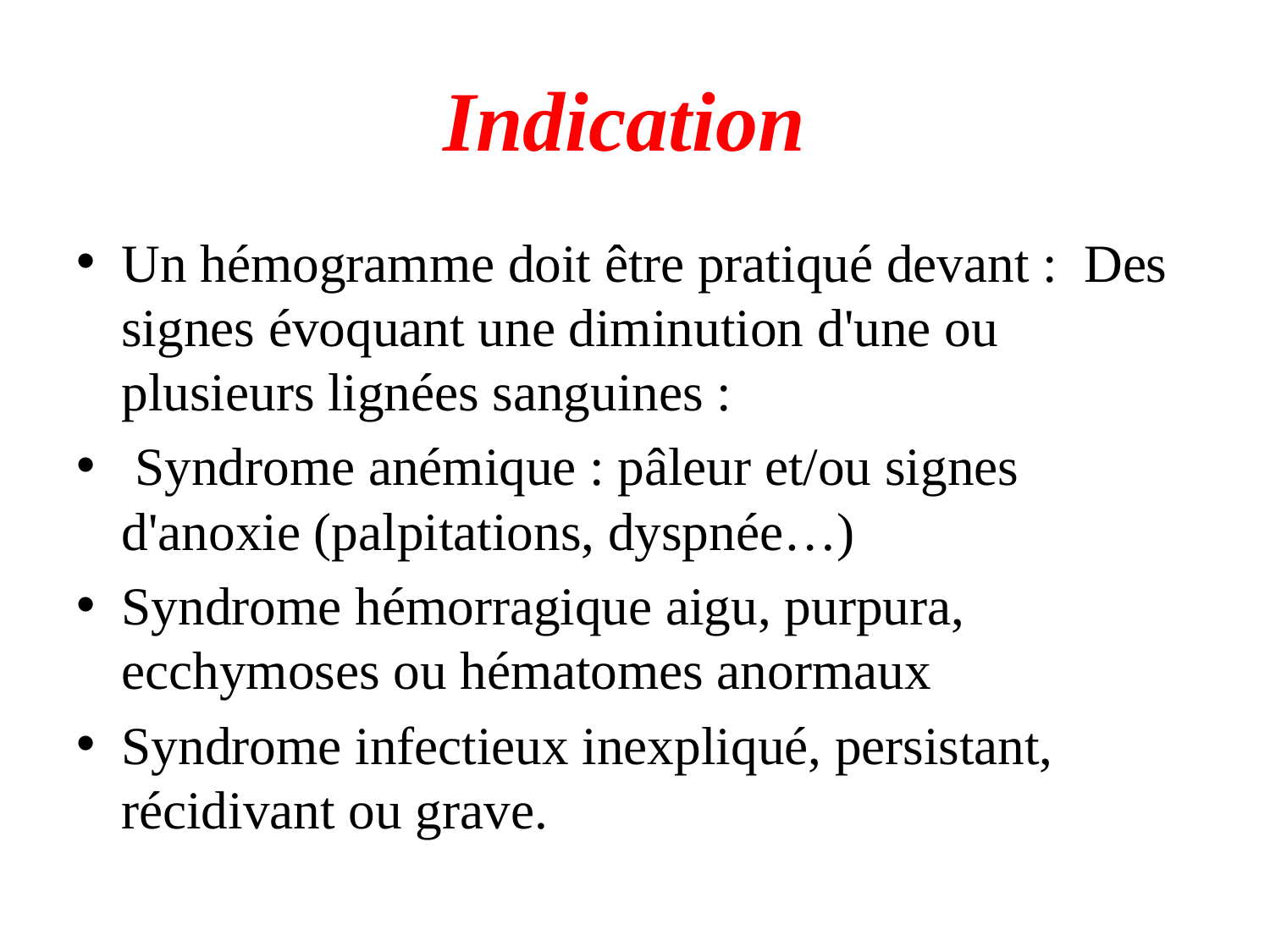

# Indication
Un hémogramme doit être pratiqué devant :  Des signes évoquant une diminution d'une ou plusieurs lignées sanguines :
 Syndrome anémique : pâleur et/ou signes d'anoxie (palpitations, dyspnée…)
Syndrome hémorragique aigu, purpura, ecchymoses ou hématomes anormaux
Syndrome infectieux inexpliqué, persistant, récidivant ou grave.